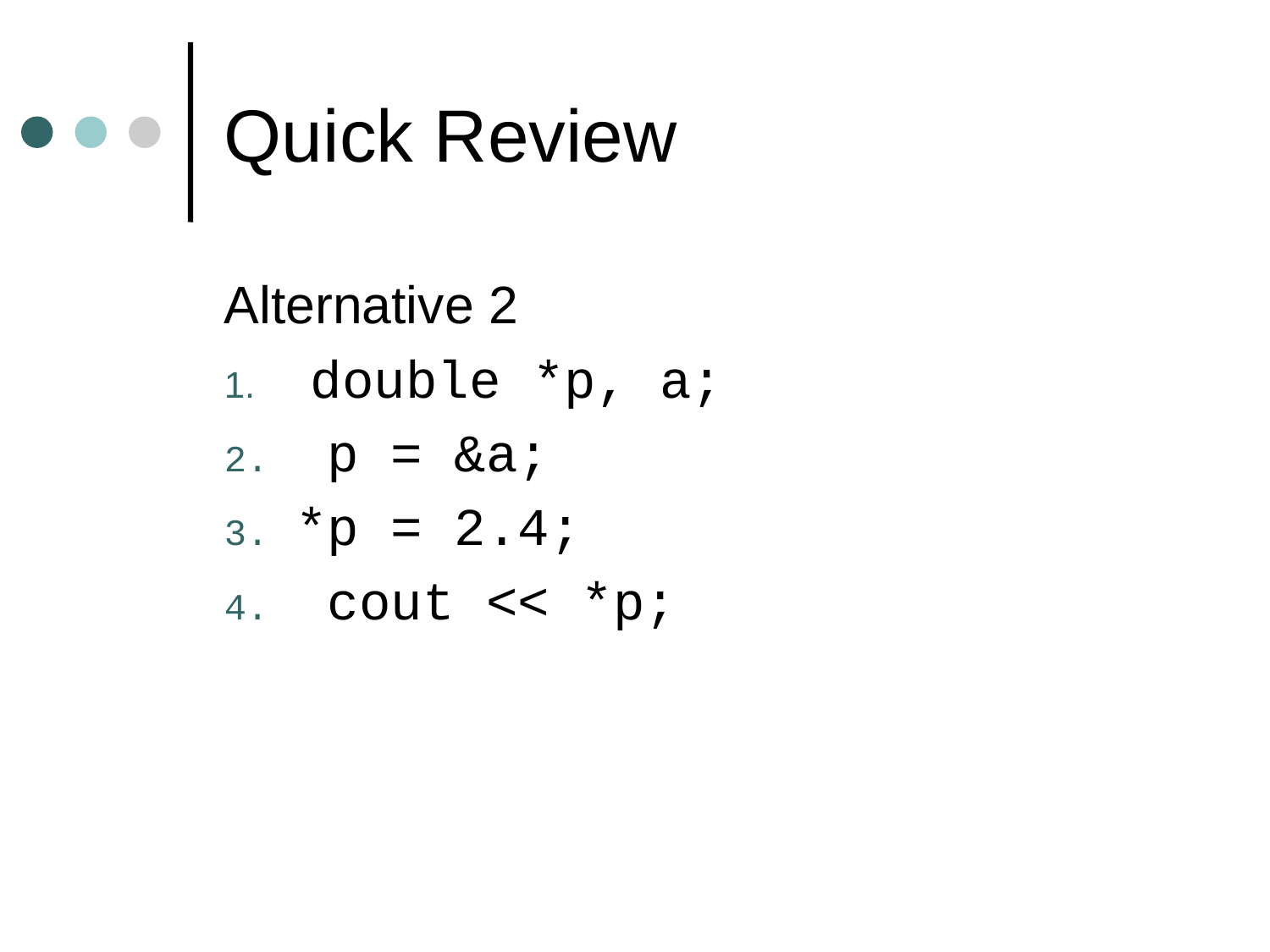

# Quick Review
Alternative 2
 double *p, a;
 p = &a;
*p = 2.4;
 cout << *p;